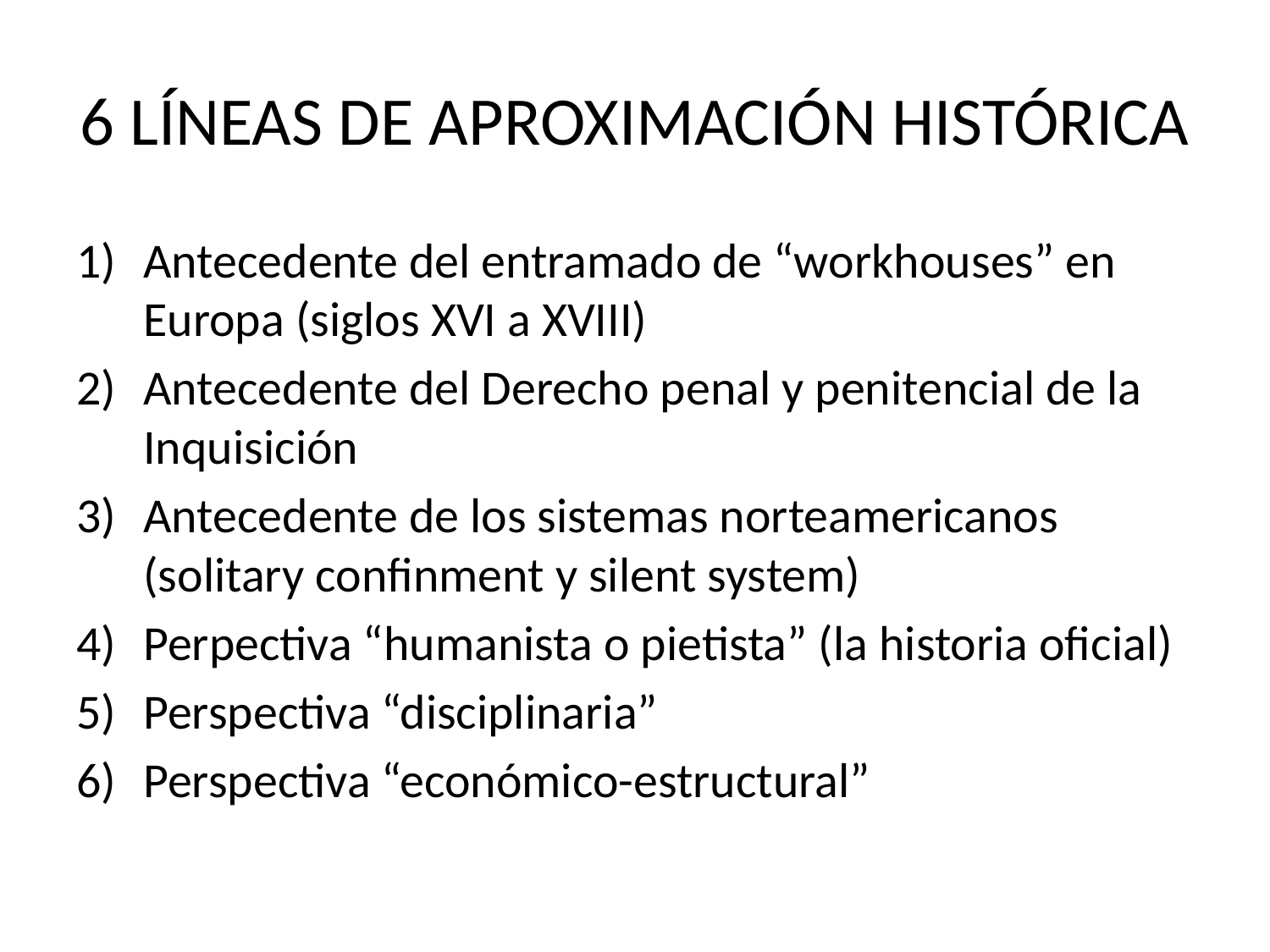

# 6 LÍNEAS DE APROXIMACIÓN HISTÓRICA
Antecedente del entramado de “workhouses” en Europa (siglos XVI a XVIII)
Antecedente del Derecho penal y penitencial de la Inquisición
Antecedente de los sistemas norteamericanos (solitary confinment y silent system)
Perpectiva “humanista o pietista” (la historia oficial)
Perspectiva “disciplinaria”
Perspectiva “económico-estructural”